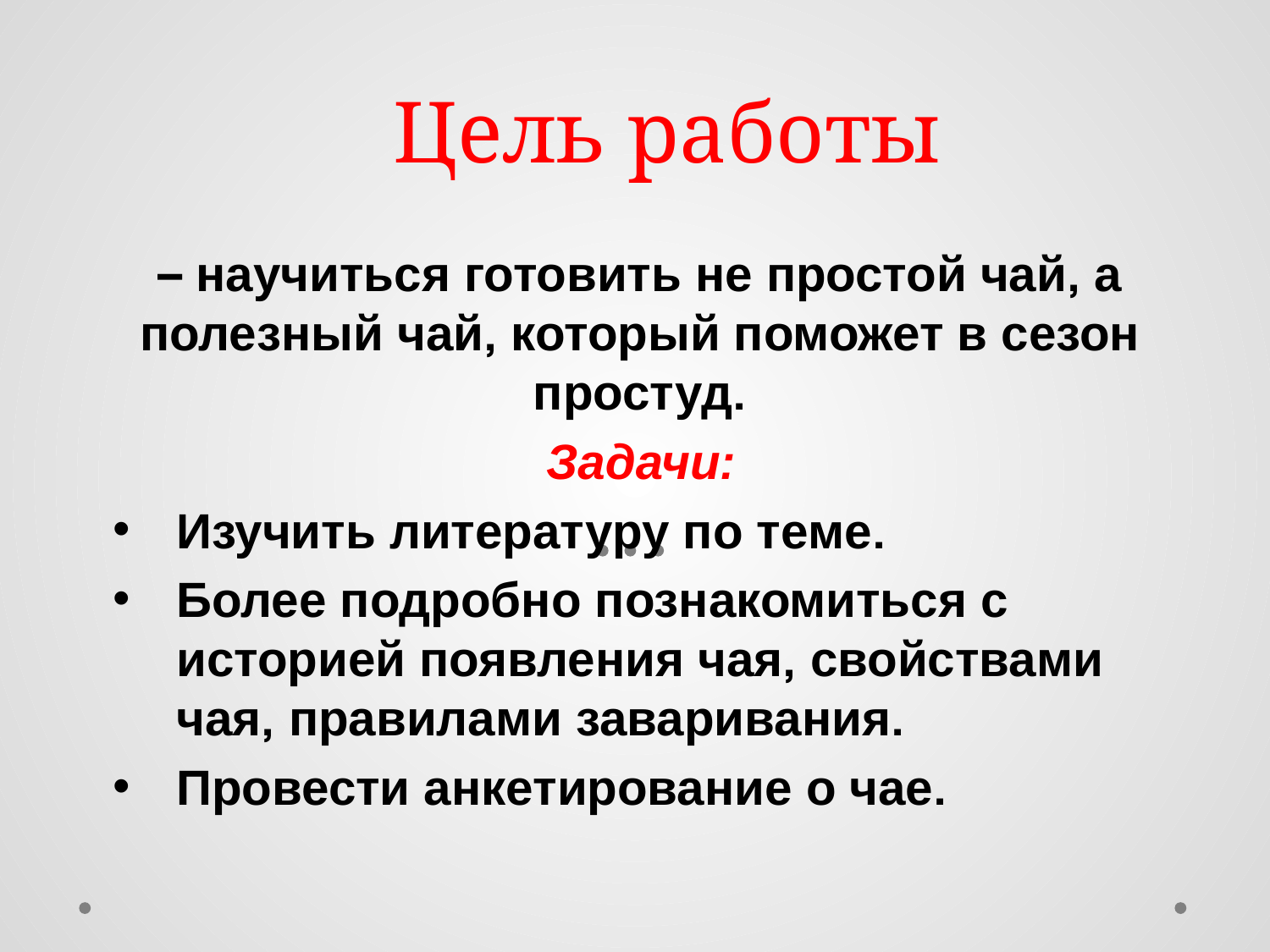

# Цель работы
– научиться готовить не простой чай, а полезный чай, который поможет в сезон простуд.
Задачи:
Изучить литературу по теме.
Более подробно познакомиться с историей появления чая, свойствами чая, правилами заваривания.
Провести анкетирование о чае.